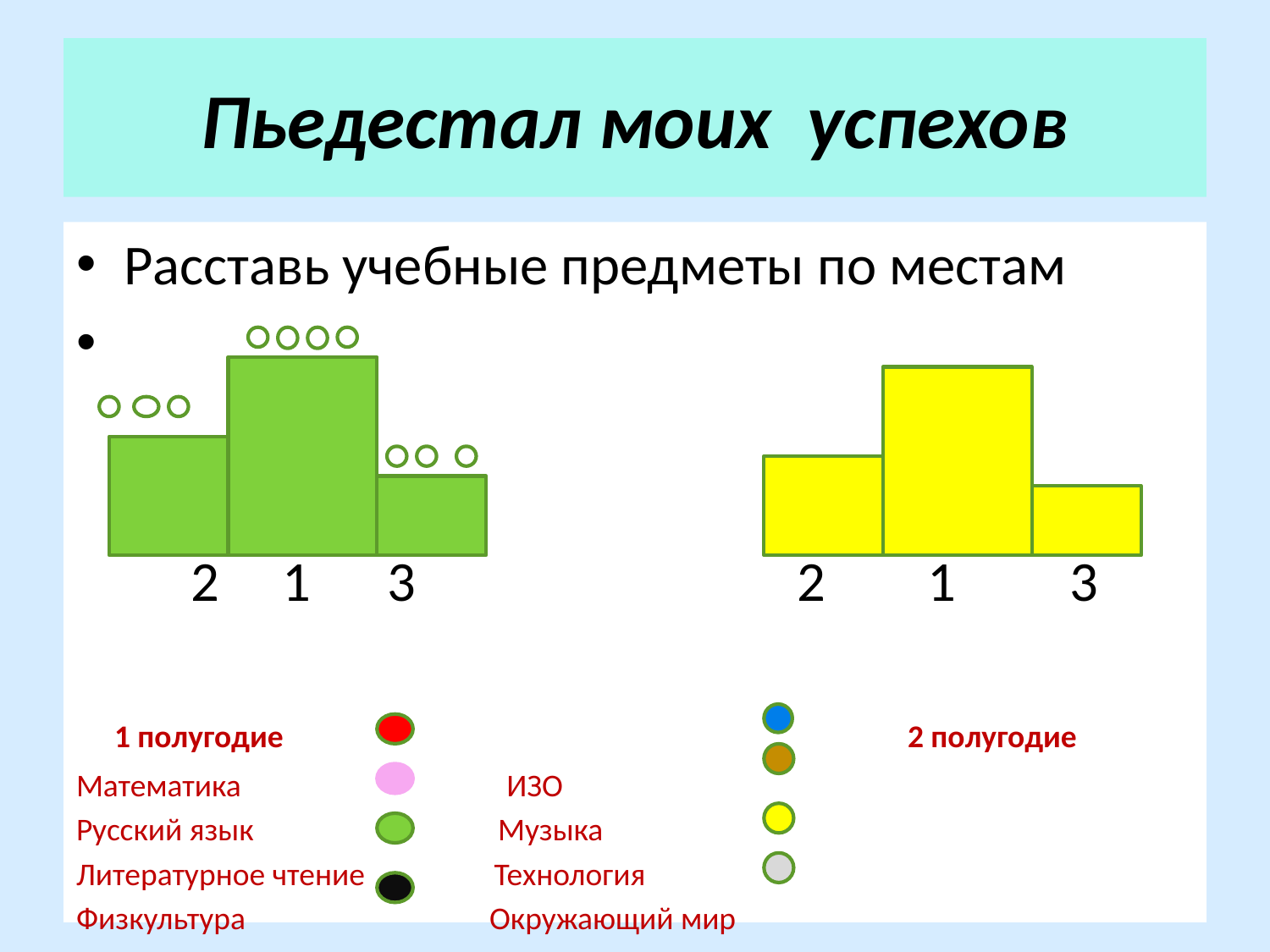

# Пьедестал моих  успехов
Расставь учебные предметы по местам

         2     1      3                              2        1         3
   1 полугодие                                                                                       2 полугодие
Математика                                     ИЗО
Русский язык                                  Музыка
Литературное чтение                  Технология
Физкультура                                  Окружающий мир